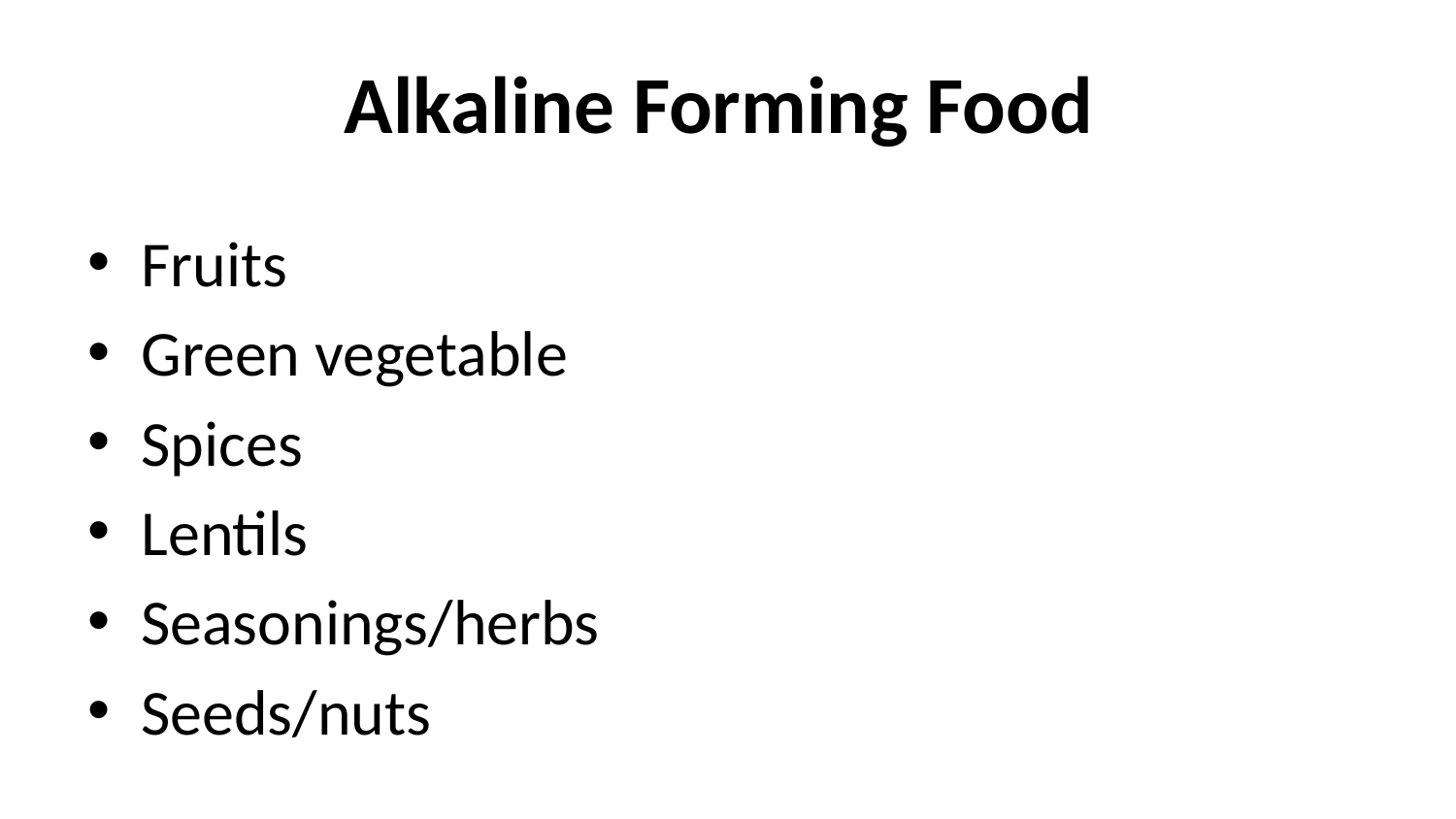

# Alkaline Forming Food
Fruits
Green vegetable
Spices
Lentils
Seasonings/herbs
Seeds/nuts